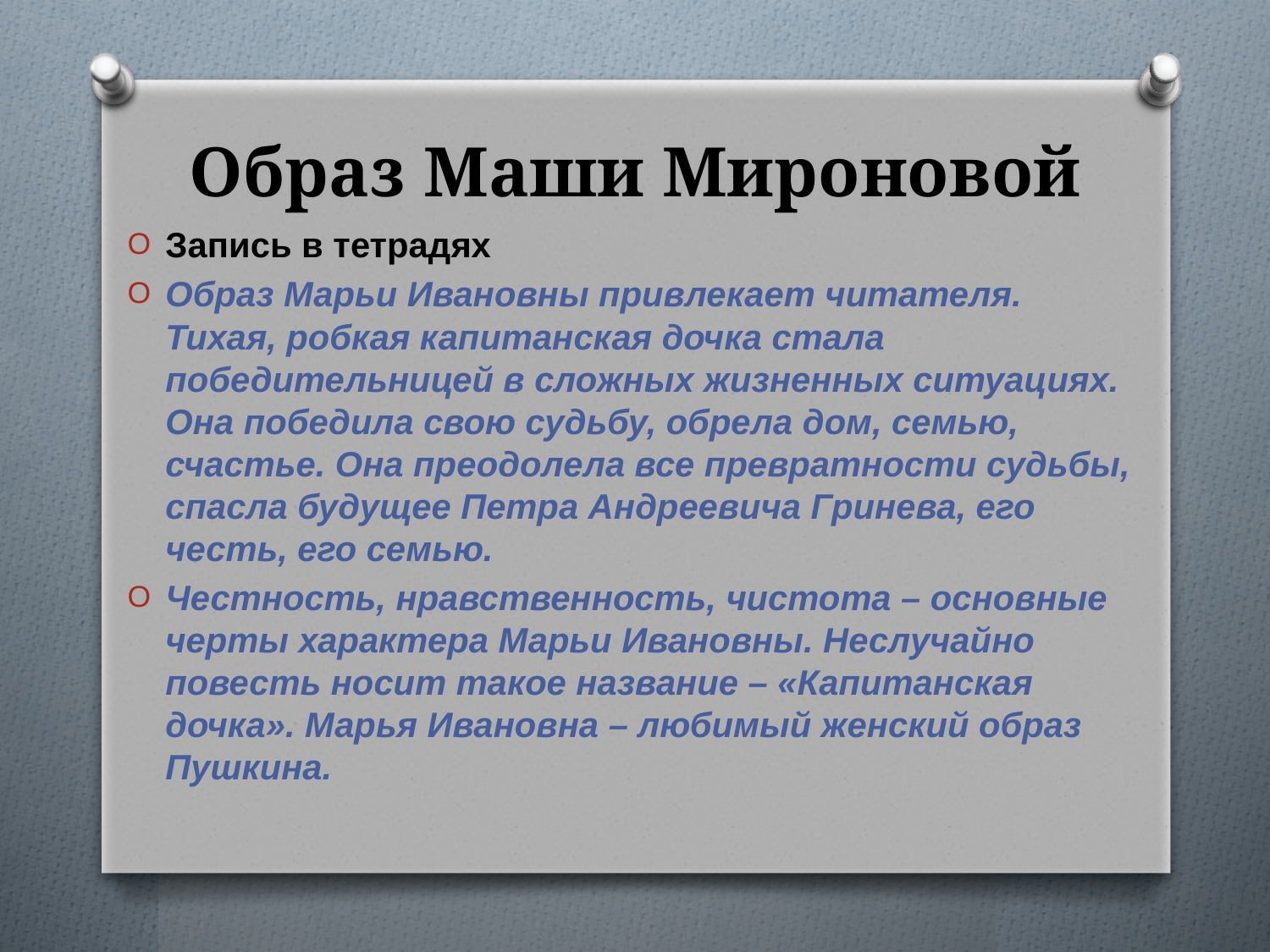

# Образ Маши Мироновой
Запись в тетрадях
Образ Марьи Ивановны привлекает читателя. Тихая, робкая капитанская дочка стала победительницей в сложных жизненных ситуациях. Она победила свою судьбу, обрела дом, семью, счастье. Она преодолела все превратности судьбы, спасла будущее Петра Андреевича Гринева, его честь, его семью.
Честность, нравственность, чистота – основные черты характера Марьи Ивановны. Неслучайно повесть носит такое название – «Капитанская дочка». Марья Ивановна – любимый женский образ Пушкина.